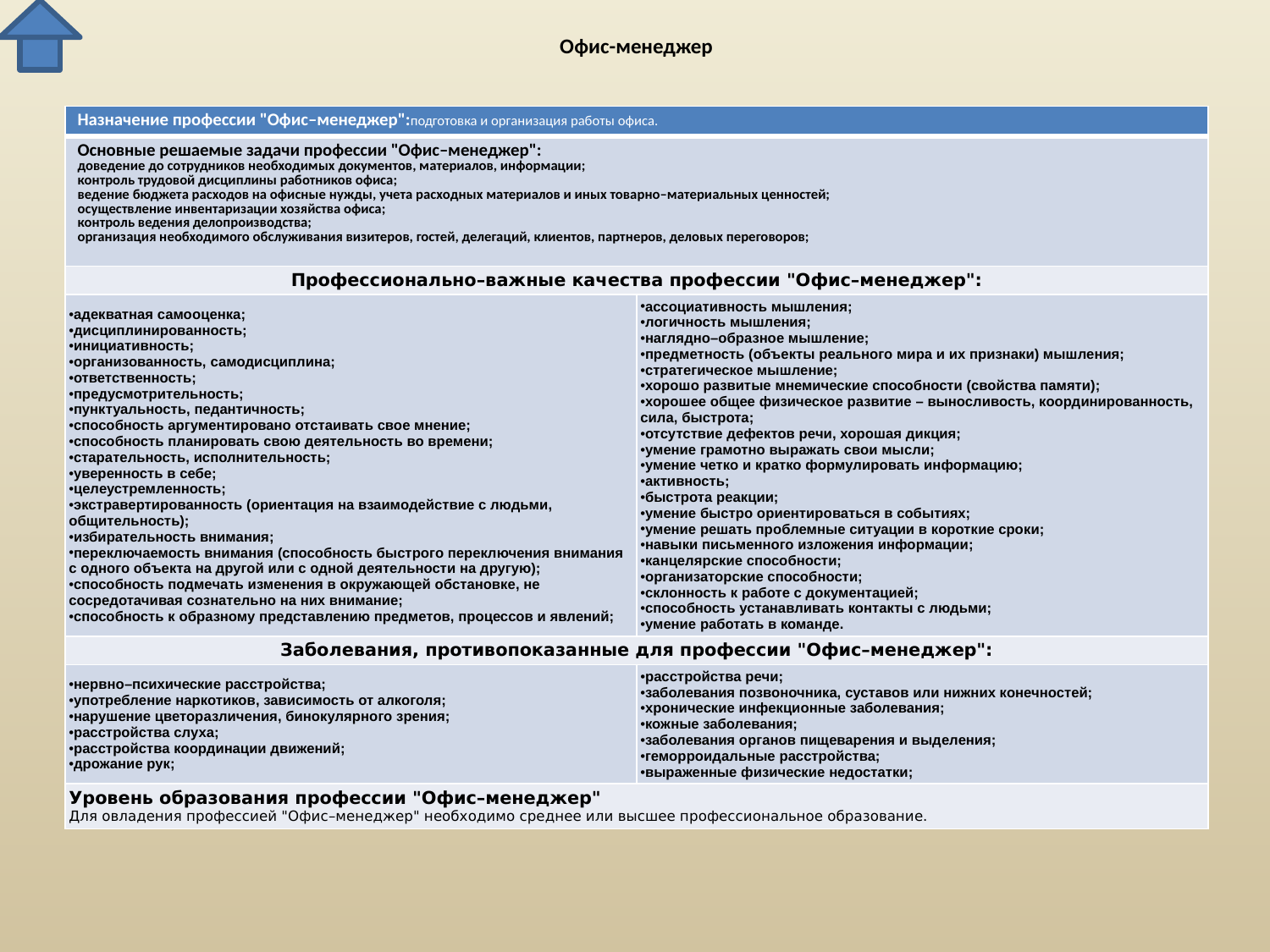

# Офис-менеджер
| Назначение профессии "Офис–менеджер":подготовка и организация работы офиса. |  |
| --- | --- |
| Основные решаемые задачи профессии "Офис–менеджер": доведение до сотрудников необходимых документов, материалов, информации; контроль трудовой дисциплины работников офиса; ведение бюджета расходов на офисные нужды, учета расходных материалов и иных товарно–материальных ценностей; осуществление инвентаризации хозяйства офиса; контроль ведения делопроизводства; организация необходимого обслуживания визитеров, гостей, делегаций, клиентов, партнеров, деловых переговоров; |  |
| Профессионально–важные качества профессии "Офис–менеджер": |  |
| адекватная самооценка; дисциплинированность; инициативность; организованность, самодисциплина; ответственность; предусмотрительность; пунктуальность, педантичность; способность аргументировано отстаивать свое мнение; способность планировать свою деятельность во времени; старательность, исполнительность; уверенность в себе; целеустремленность; экстравертированность (ориентация на взаимодействие с людьми, общительность); избирательность внимания; переключаемость внимания (способность быстрого переключения внимания с одного объекта на другой или с одной деятельности на другую); способность подмечать изменения в окружающей обстановке, не сосредотачивая сознательно на них внимание; способность к образному представлению предметов, процессов и явлений; | ассоциативность мышления; логичность мышления; наглядно–образное мышление; предметность (объекты реального мира и их признаки) мышления; стратегическое мышление; хорошо развитые мнемические способности (свойства памяти); хорошее общее физическое развитие – выносливость, координированность, сила, быстрота; отсутствие дефектов речи, хорошая дикция; умение грамотно выражать свои мысли; умение четко и кратко формулировать информацию; активность; быстрота реакции; умение быстро ориентироваться в событиях; умение решать проблемные ситуации в короткие сроки; навыки письменного изложения информации; канцелярские способности; организаторские способности; склонность к работе с документацией; способность устанавливать контакты с людьми; умение работать в команде. |
| Заболевания, противопоказанные для профессии "Офис–менеджер": |  |
| нервно–психические расстройства; употребление наркотиков, зависимость от алкоголя; нарушение цветоразличения, бинокулярного зрения; расстройства слуха; расстройства координации движений; дрожание рук; | расстройства речи; заболевания позвоночника, суставов или нижних конечностей; хронические инфекционные заболевания; кожные заболевания; заболевания органов пищеварения и выделения; геморроидальные расстройства; выраженные физические недостатки; |
| Уровень образования профессии "Офис–менеджер" Для овладения профессией "Офис–менеджер" необходимо среднее или высшее профессиональное образование. |  |